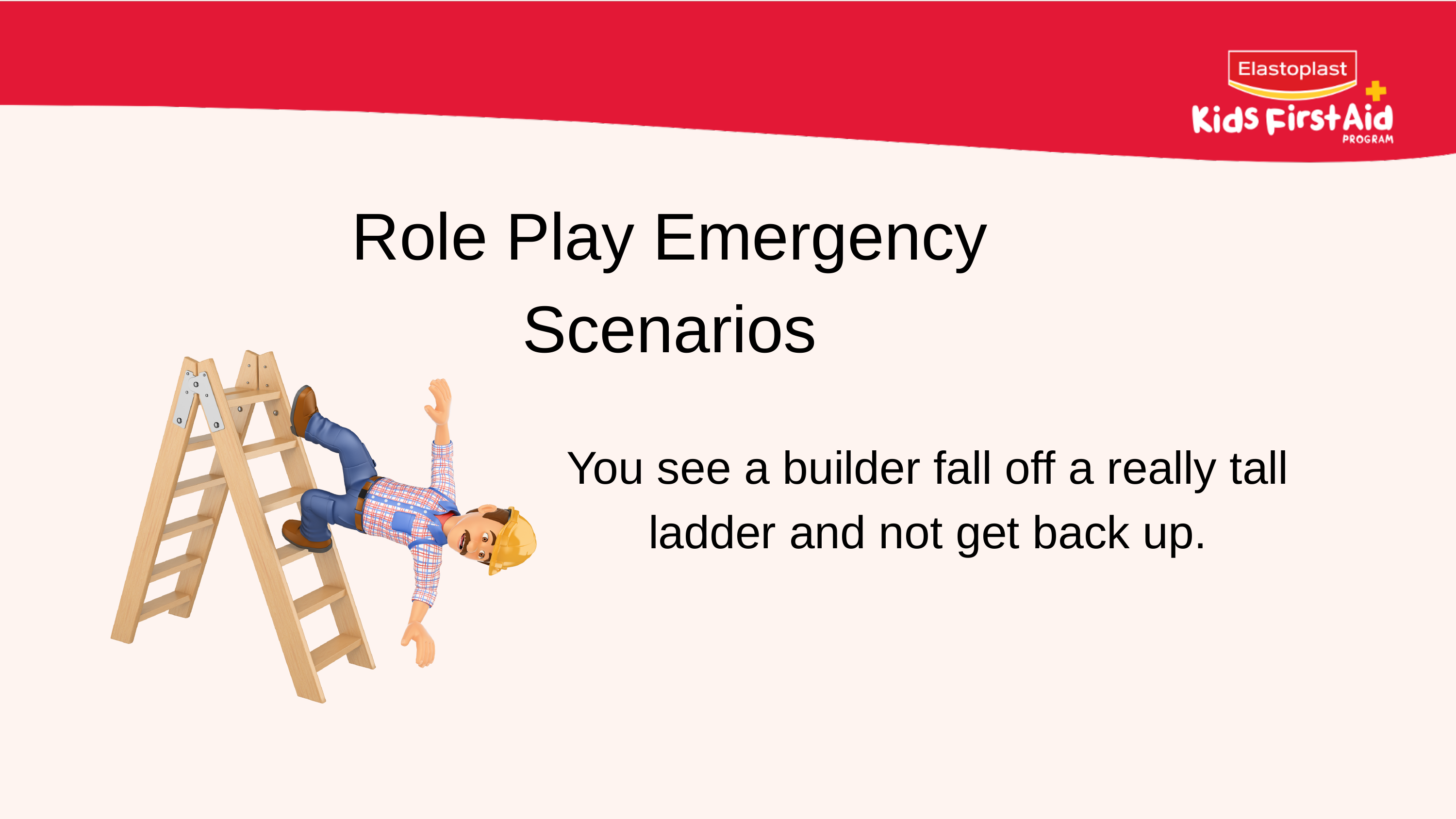

Role Play Emergency Scenarios

You see a builder fall off a really tall ladder and not get back up.
61